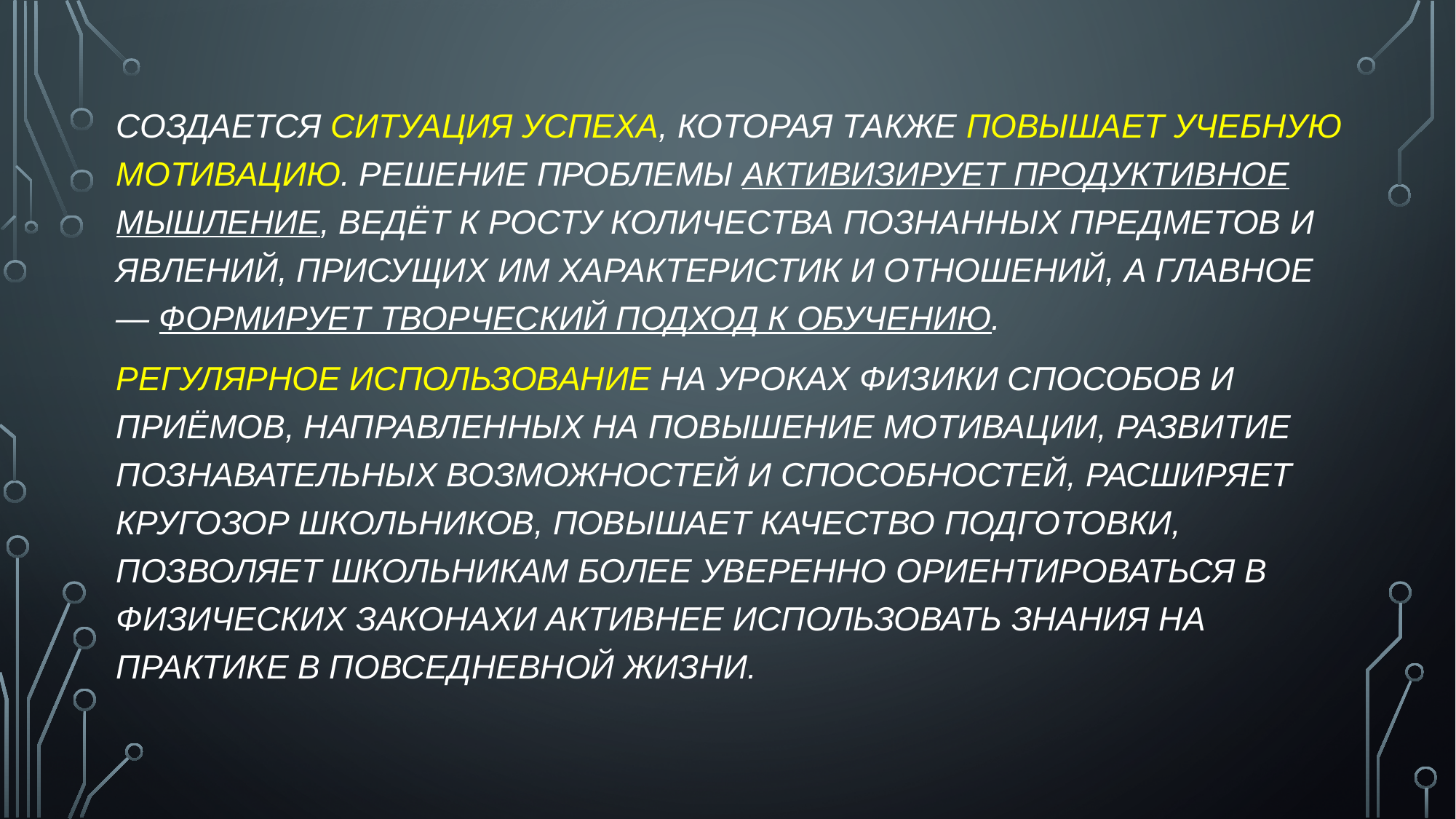

Создается ситуация успеха, которая также повышает учебную мотивацию. Решение проблемы активизирует продуктивное мышление, ведёт к росту количества познанных предметов и явлений, присущих им характеристик и отношений, а главное — формирует творческий подход к обучению.
Регулярное использование на уроках физики способов и приёмов, направленных на повышение мотивации, развитие познавательных возможностей и способностей, расширяет кругозор школьников, повышает качество подготовки, позволяет школьникам более уверенно ориентироваться в физических законахи активнее использовать знания на практике в повседневной жизни.